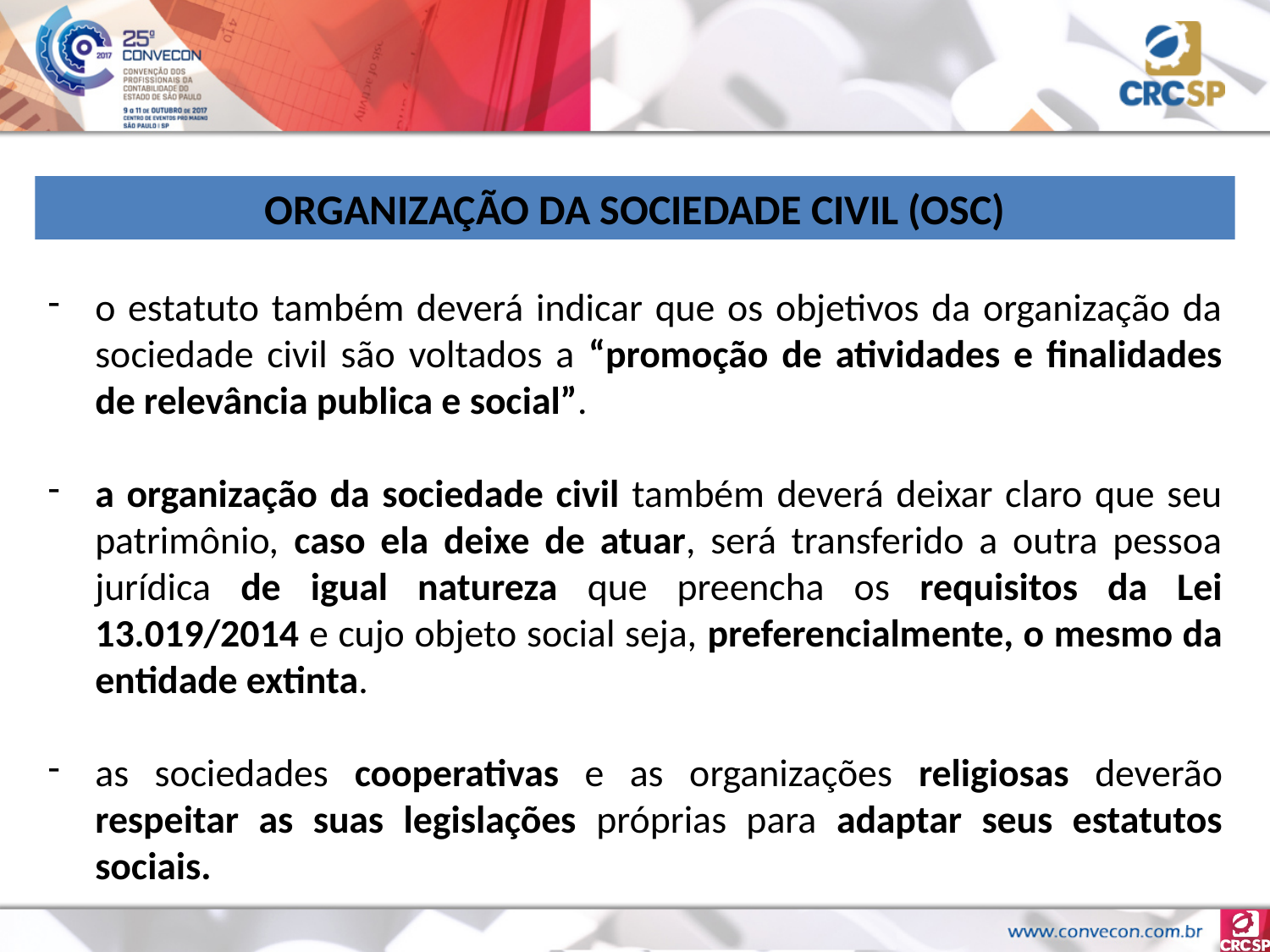

ORGANIZAÇÃO DA SOCIEDADE CIVIL (OSC)

o estatuto também deverá indicar que os objetivos da organização da sociedade civil são voltados a “promoção de atividades e finalidades de relevância publica e social”.

a organização da sociedade civil também deverá deixar claro que seu patrimônio, caso ela deixe de atuar, será transferido a outra pessoa jurídica de igual natureza que preencha os requisitos da Lei 13.019/2014 e cujo objeto social seja, preferencialmente, o mesmo da entidade extinta.

as sociedades cooperativas e as organizações religiosas deverão respeitar as suas legislações próprias para adaptar seus estatutos sociais.